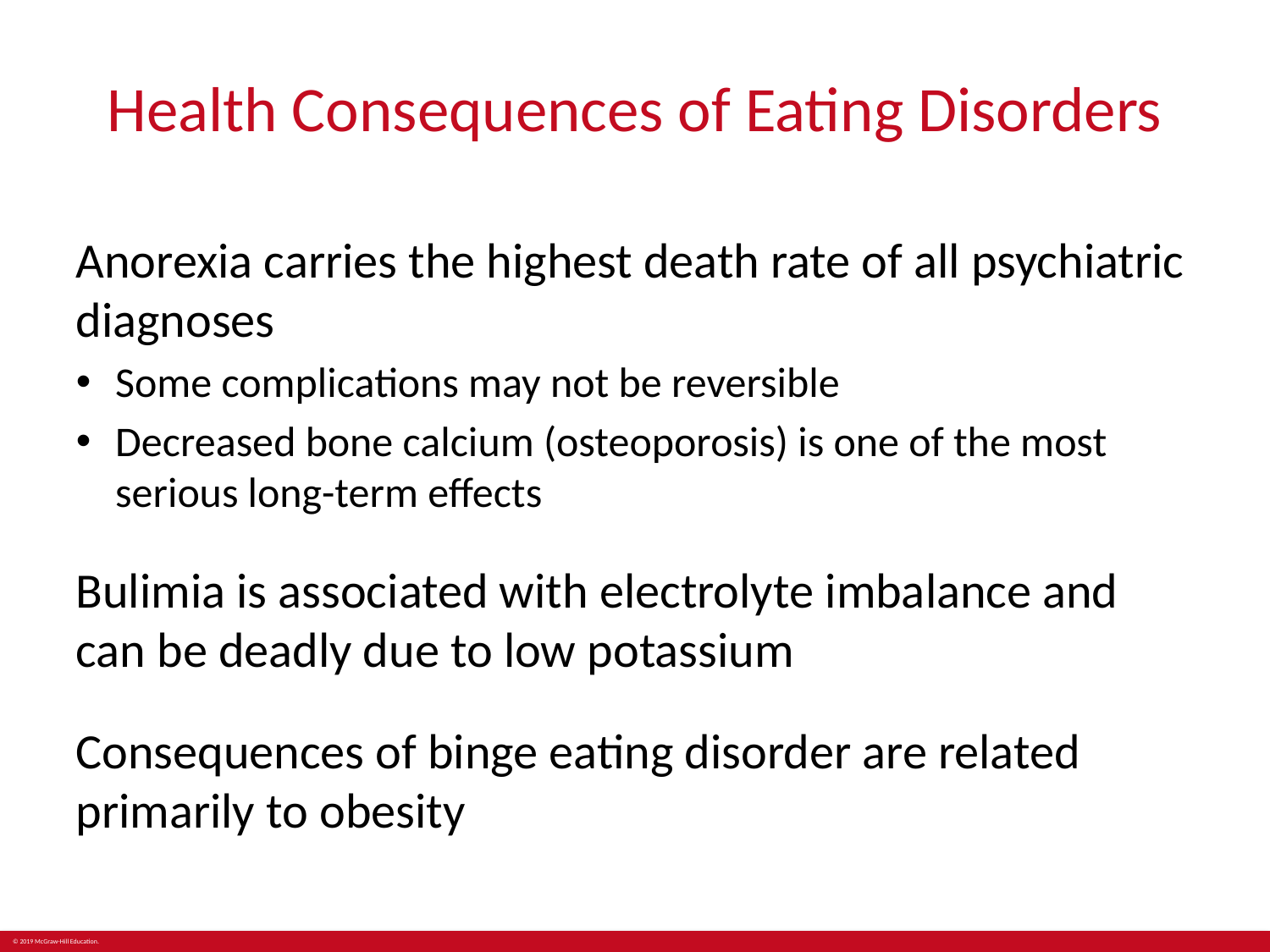

# Health Consequences of Eating Disorders
Anorexia carries the highest death rate of all psychiatric diagnoses
Some complications may not be reversible
Decreased bone calcium (osteoporosis) is one of the most serious long-term effects
Bulimia is associated with electrolyte imbalance and can be deadly due to low potassium
Consequences of binge eating disorder are related primarily to obesity